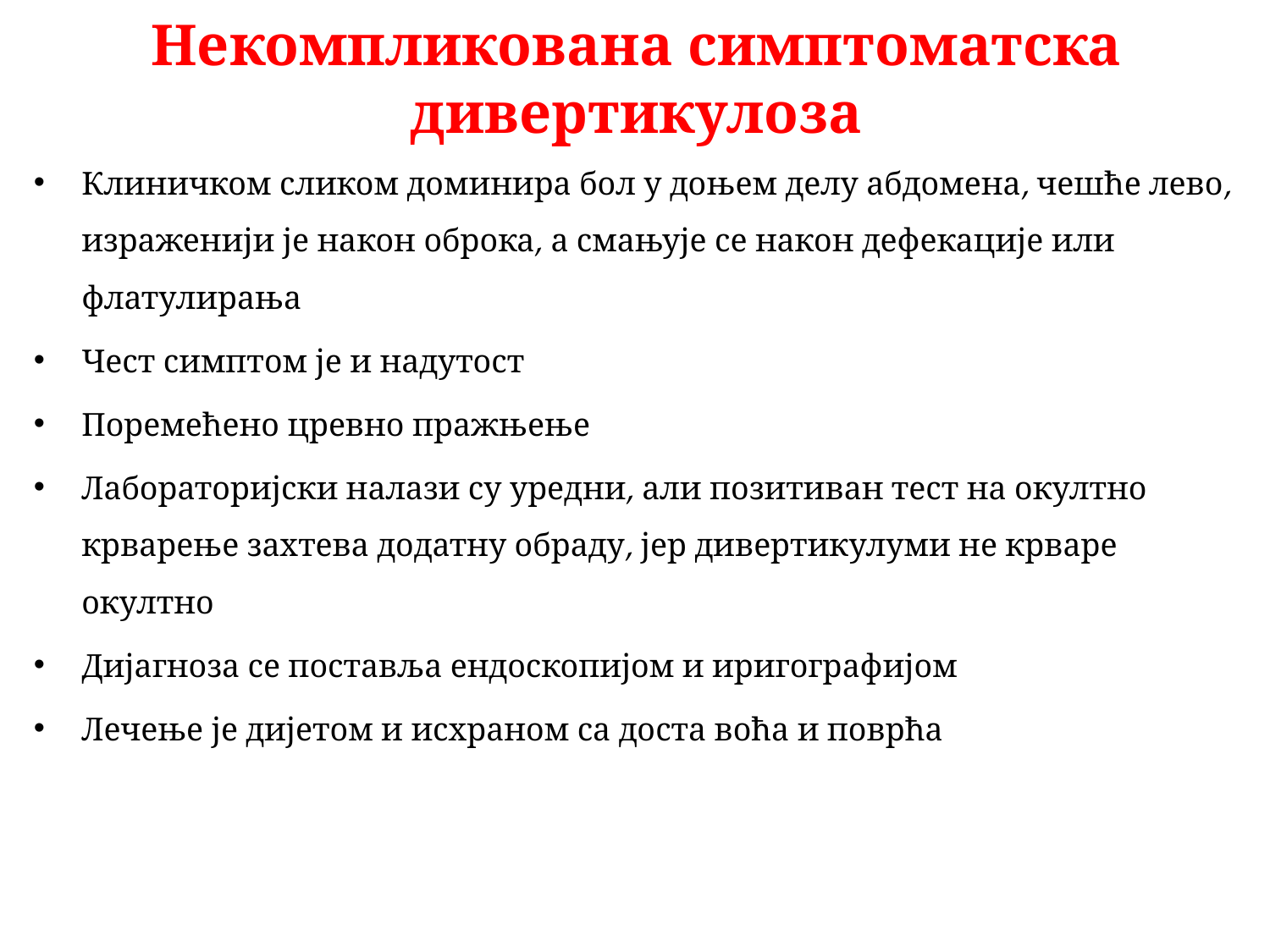

# Некомпликована симптоматска дивертикулоза
Клиничком сликом доминира бол у доњем делу абдомена, чешће лево, израженији је након оброка, а смањује се након дефекације или флатулирања
Чест симптом је и надутост
Поремећено цревно пражњење
Лабораторијски налази су уредни, али позитиван тест на окултно крварење захтева додатну обраду, јер дивертикулуми не крваре окултно
Дијагноза се поставља ендоскопијом и иригографијом
Лечење је дијетом и исхраном са доста воћа и поврћа